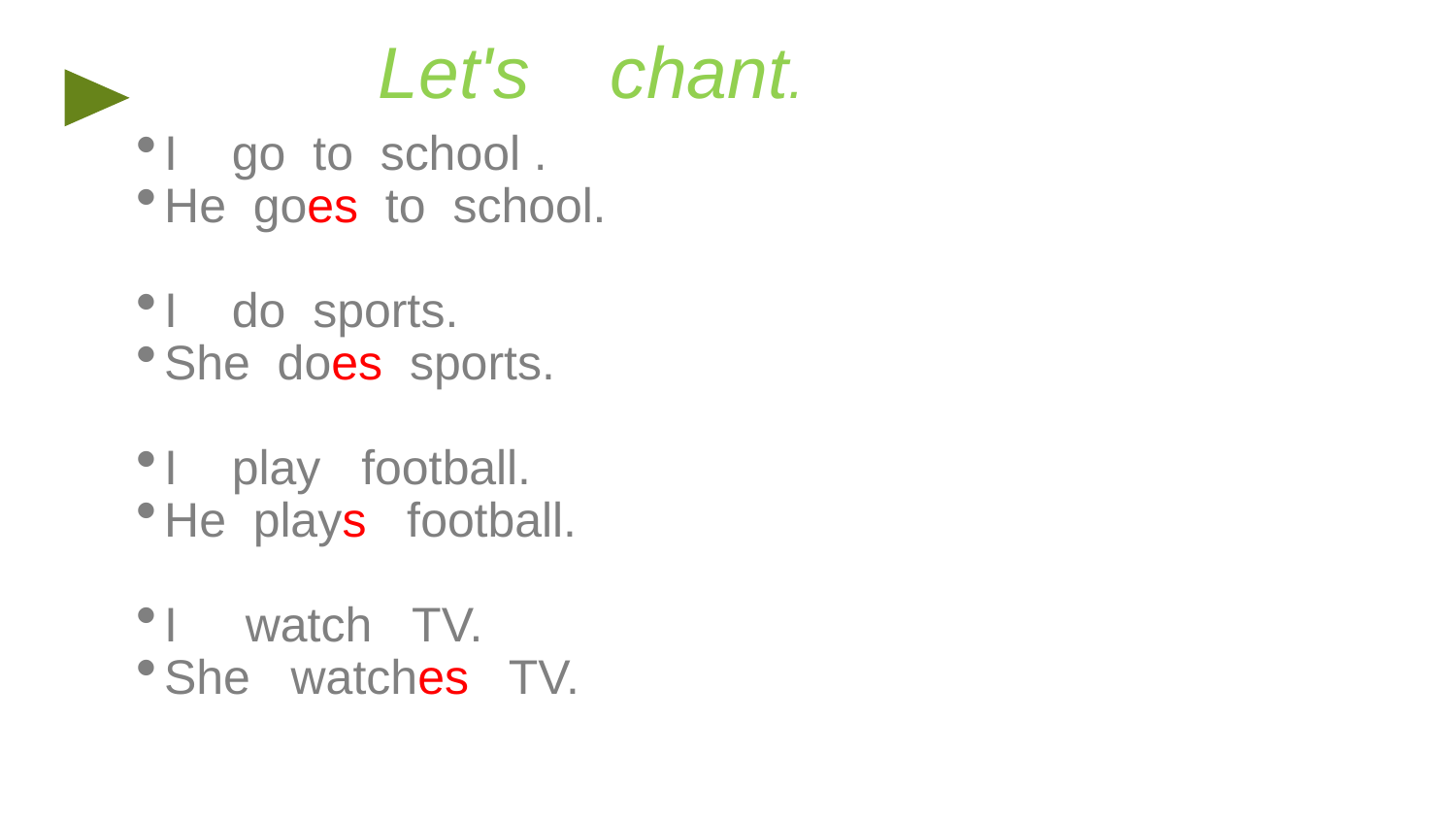

Let's    chant.
I    go  to  school .
He  goes  to  school.

I    do  sports.
She  does  sports.

I    play   football.
He  plays   football.

I     watch   TV.
She   watches   TV.